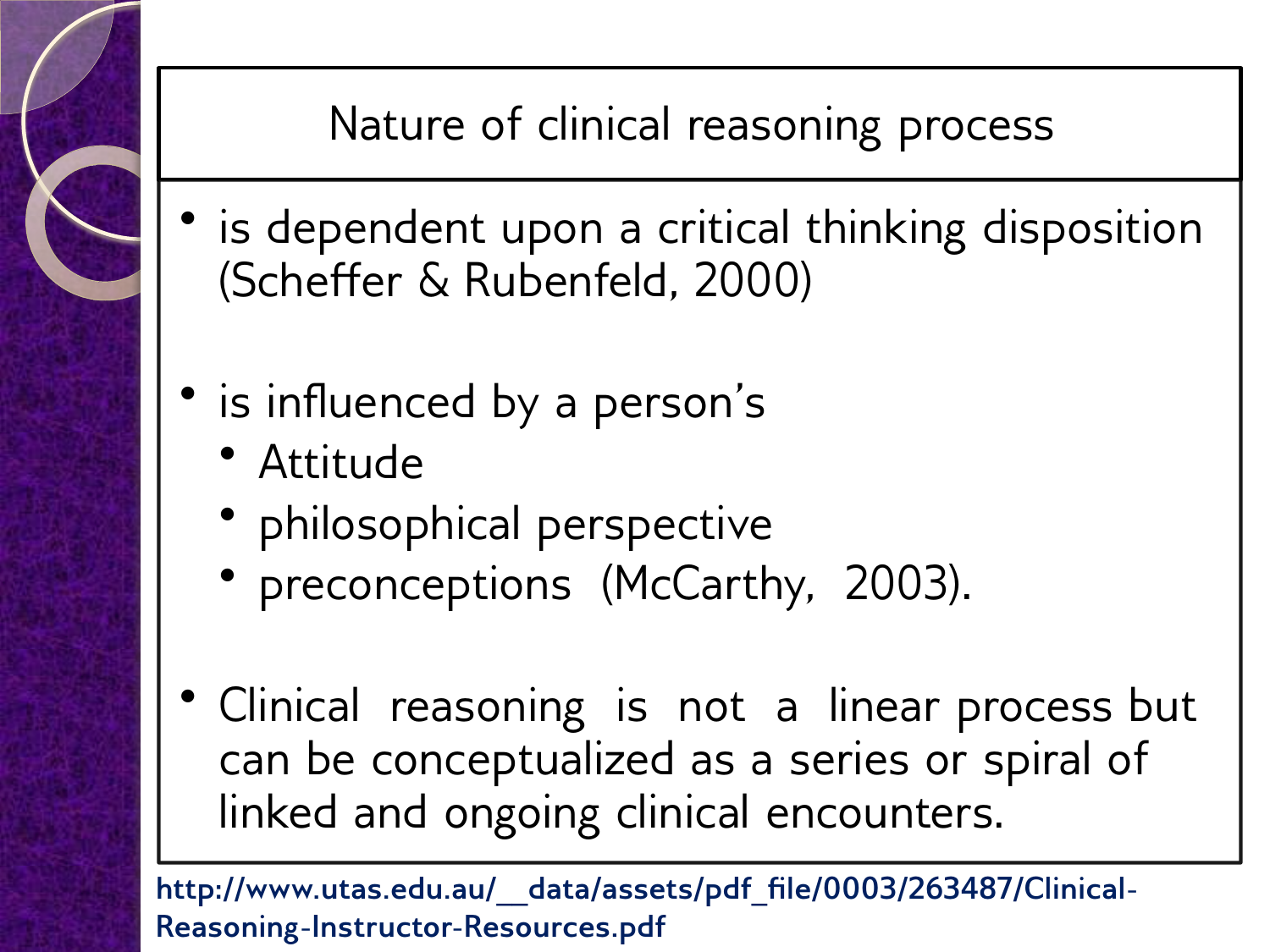

Nature of clinical reasoning process
is dependent upon a critical thinking disposition (Scheffer & Rubenfeld, 2000)

is influenced by a person’s
Attitude
philosophical perspective
preconceptions  (McCarthy,  2003).

Clinical  reasoning  is  not  a  linear process but can be conceptualized as a series or spiral of linked and ongoing clinical encounters.
http://www.utas.edu.au/__data/assets/pdf_file/0003/263487/Clinical-Reasoning-Instructor-Resources.pdf